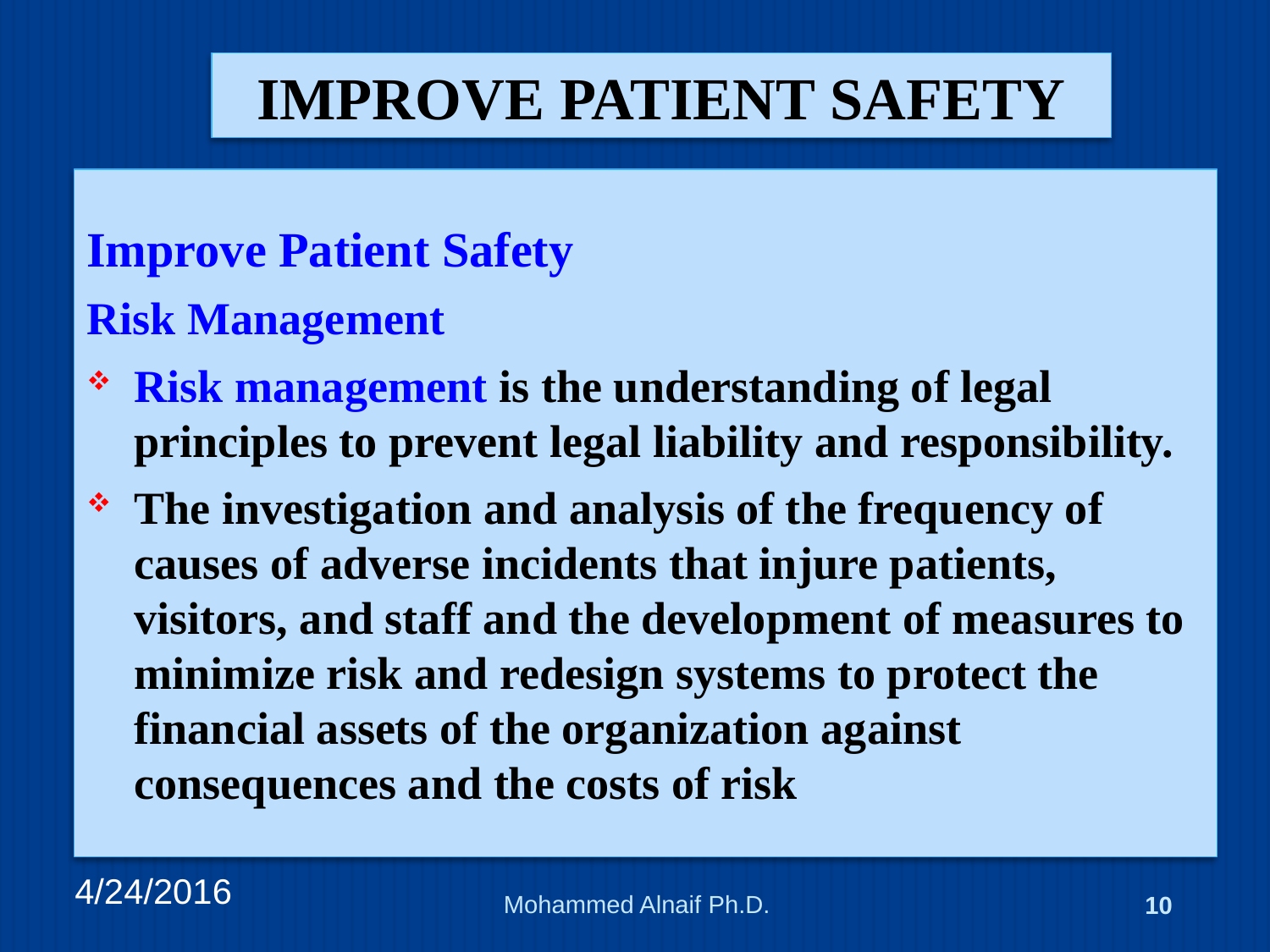

# improve patient safety
Improve Patient Safety
Risk Management
Risk management is the understanding of legal principles to prevent legal liability and responsibility.
The investigation and analysis of the frequency of causes of adverse incidents that injure patients, visitors, and staff and the development of measures to minimize risk and redesign systems to protect the financial assets of the organization against consequences and the costs of risk
4/24/2016
Mohammed Alnaif Ph.D.
10